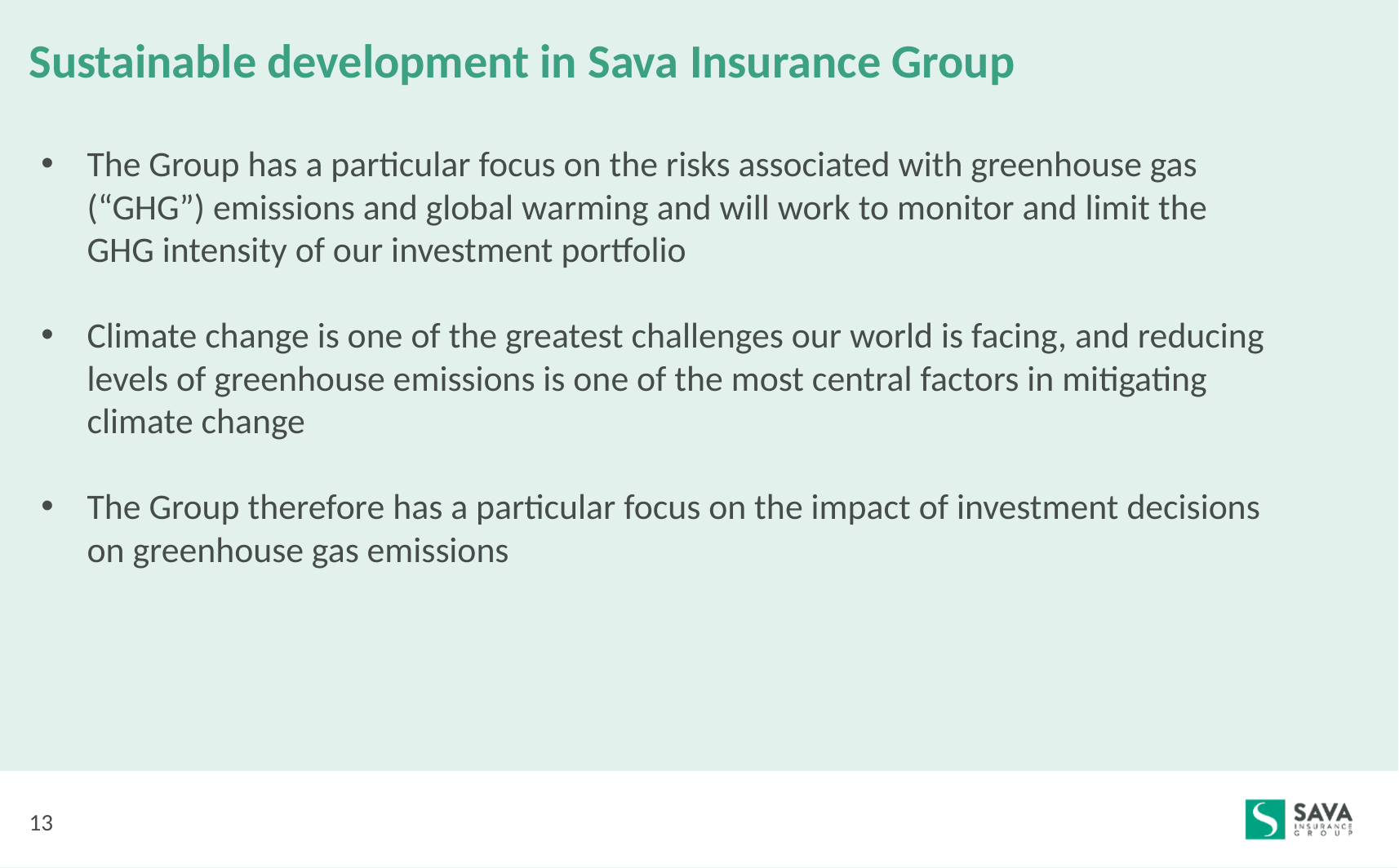

# Sustainable development in Sava Insurance Group
The Group has a particular focus on the risks associated with greenhouse gas (“GHG”) emissions and global warming and will work to monitor and limit the GHG intensity of our investment portfolio

Climate change is one of the greatest challenges our world is facing, and reducing levels of greenhouse emissions is one of the most central factors in mitigating climate change

The Group therefore has a particular focus on the impact of investment decisions on greenhouse gas emissions

13